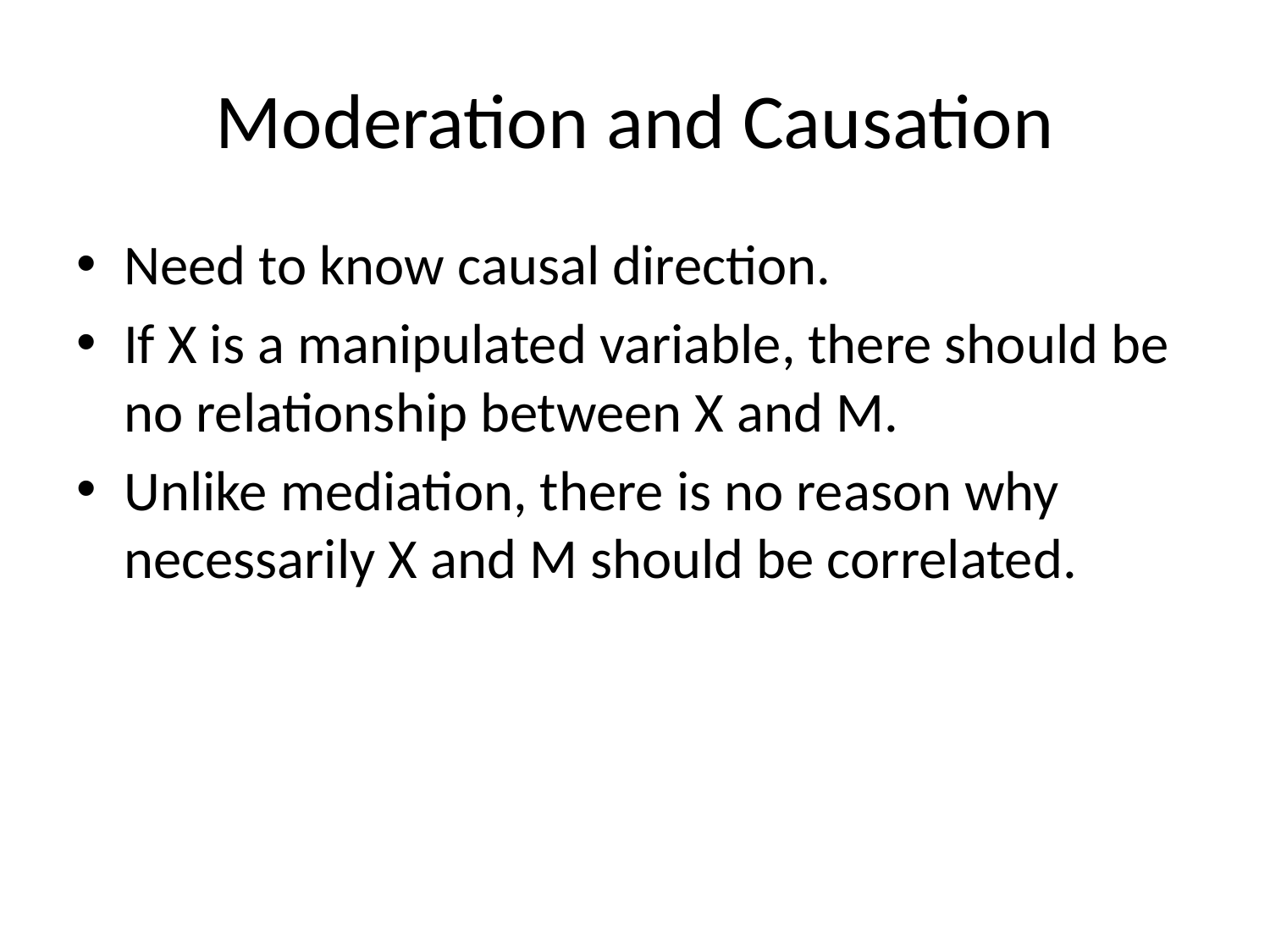

# Moderation and Causation
Need to know causal direction.
If X is a manipulated variable, there should be no relationship between X and M.
Unlike mediation, there is no reason why necessarily X and M should be correlated.